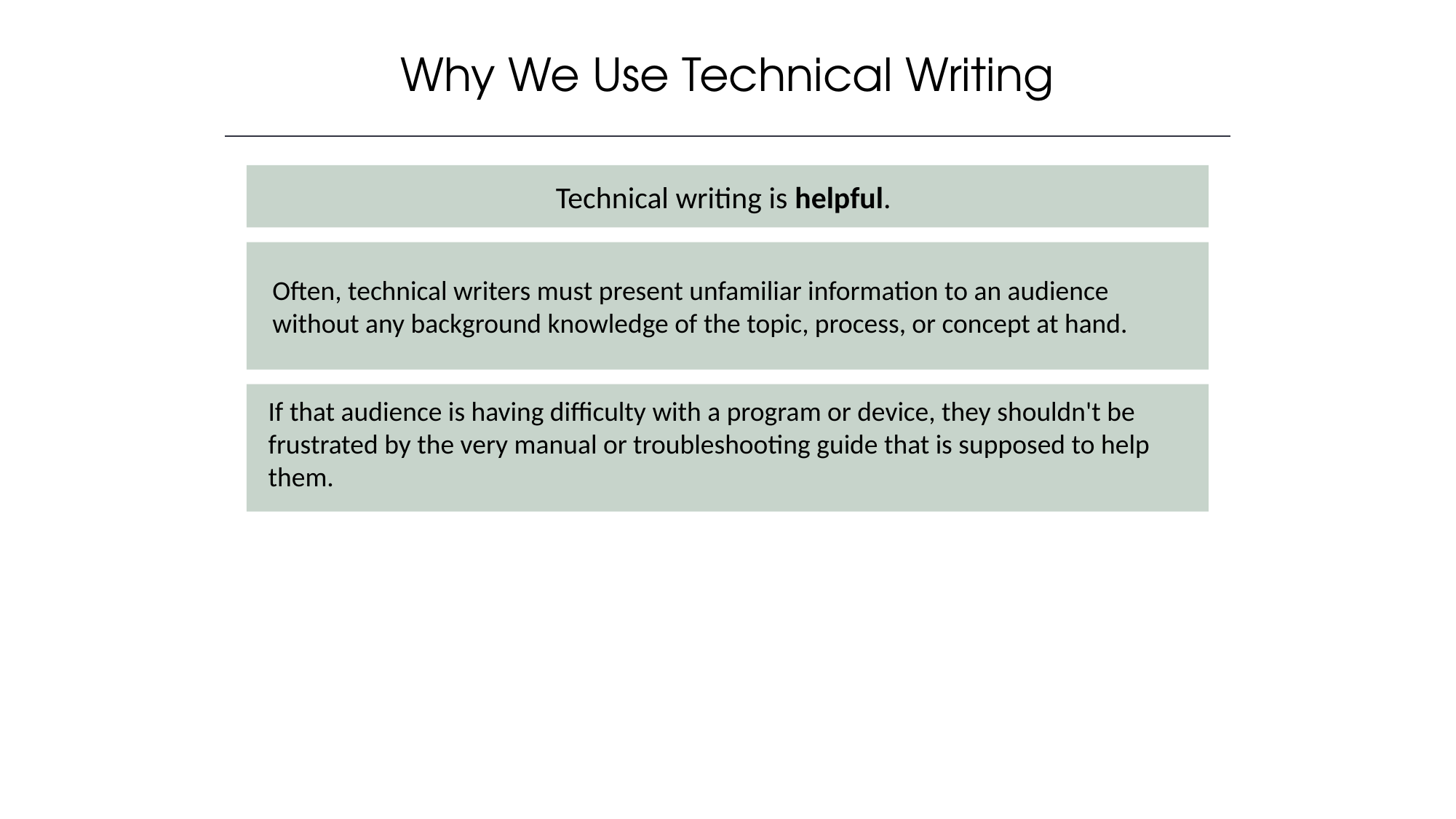

Why We Use Technical Writing

Technical writing is helpful.

Often, technical writers must present unfamiliar information to an audience without any background knowledge of the topic, process, or concept at hand.

If that audience is having difficulty with a program or device, they shouldn't be frustrated by the very manual or troubleshooting guide that is supposed to help them.